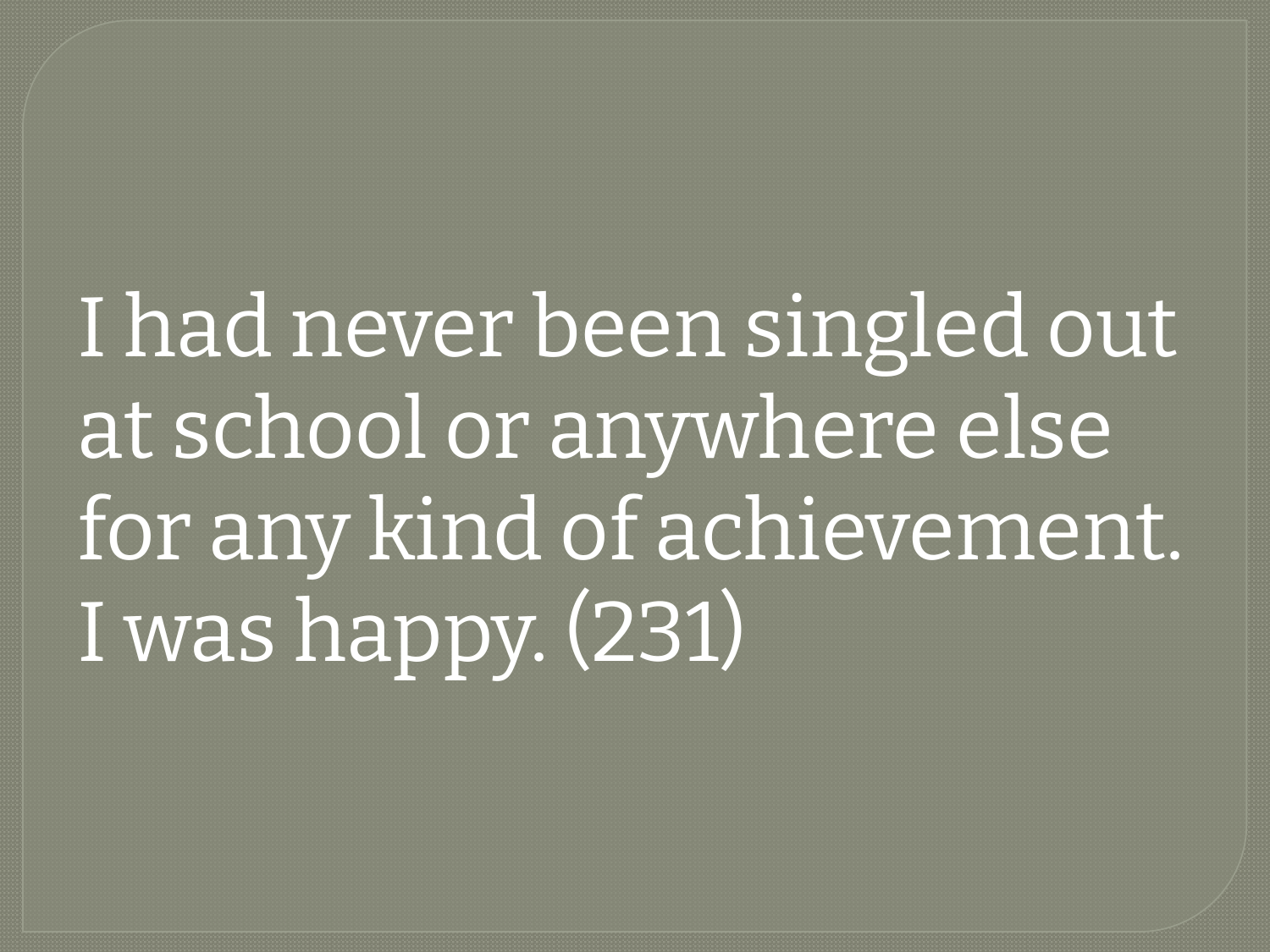

I had never been singled out at school or anywhere else for any kind of achievement. I was happy. (231)